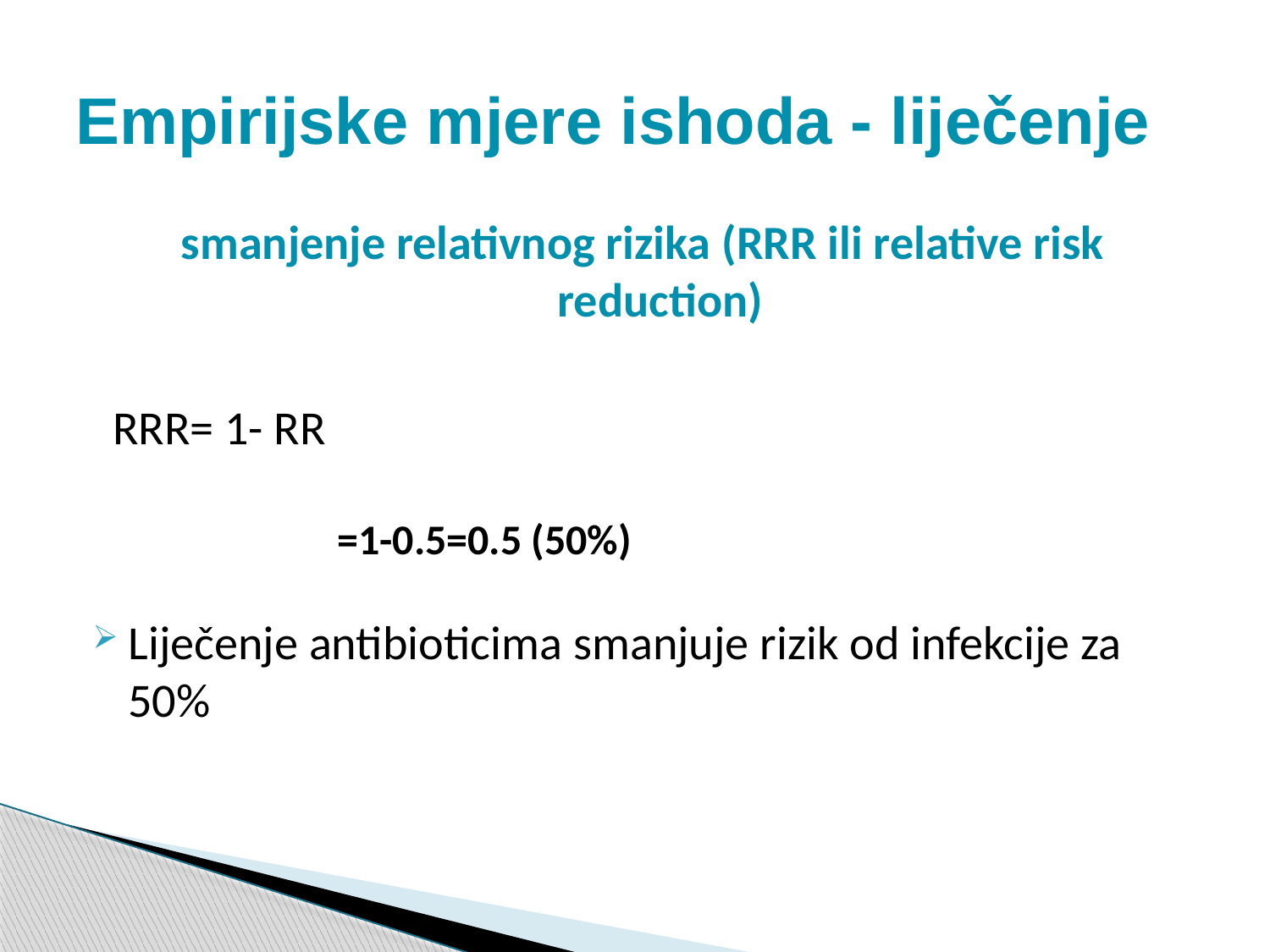

# Empirijske mjere ishoda - liječenje
smanjenje relativnog rizika (RRR ili relative risk reduction)

  RRR= 1- RR
=1-0.5=0.5 (50%)
Liječenje antibioticima smanjuje rizik od infekcije za 50%